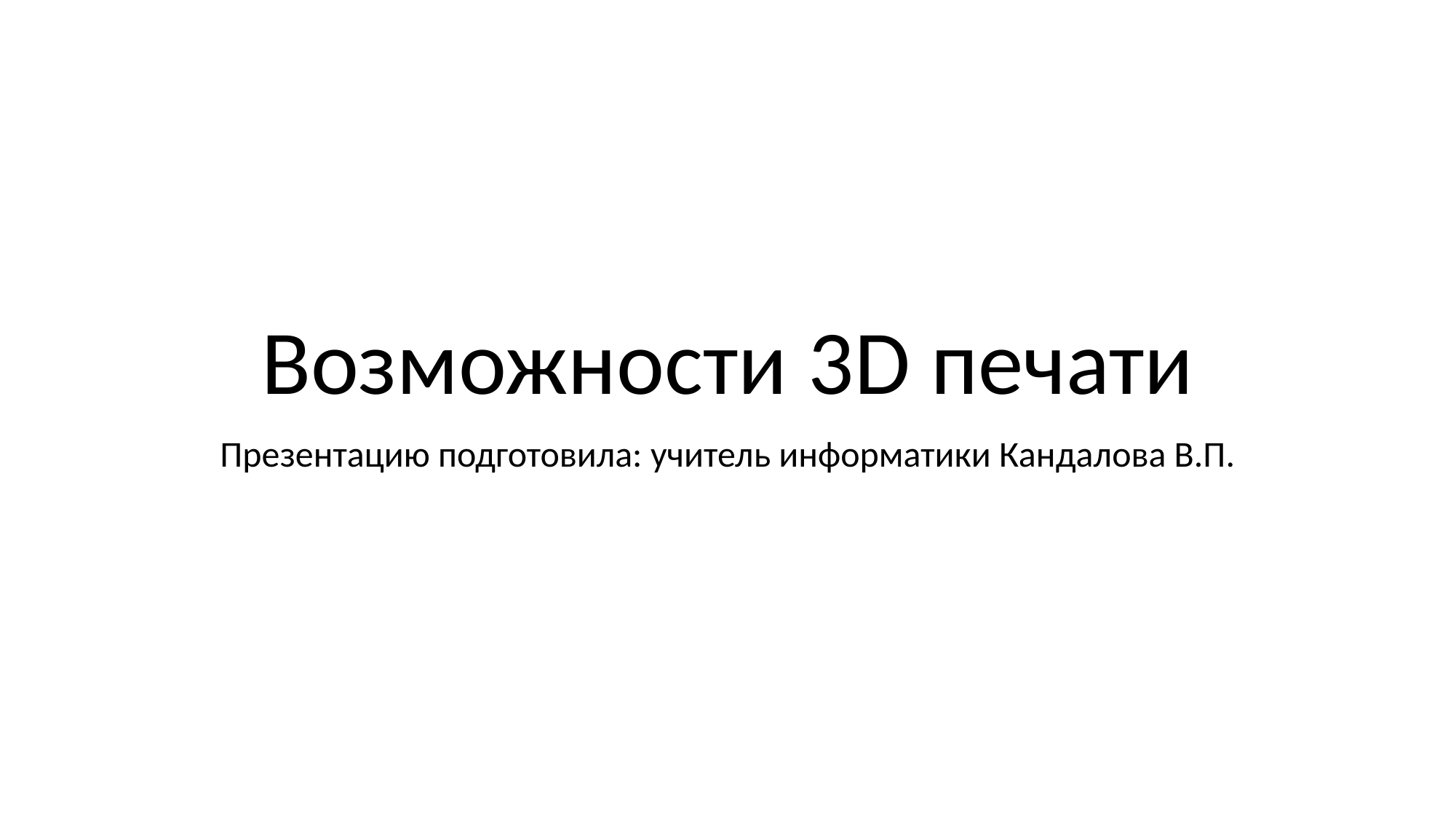

# Возможности 3D печати
Презентацию подготовила: учитель информатики Кандалова В.П.